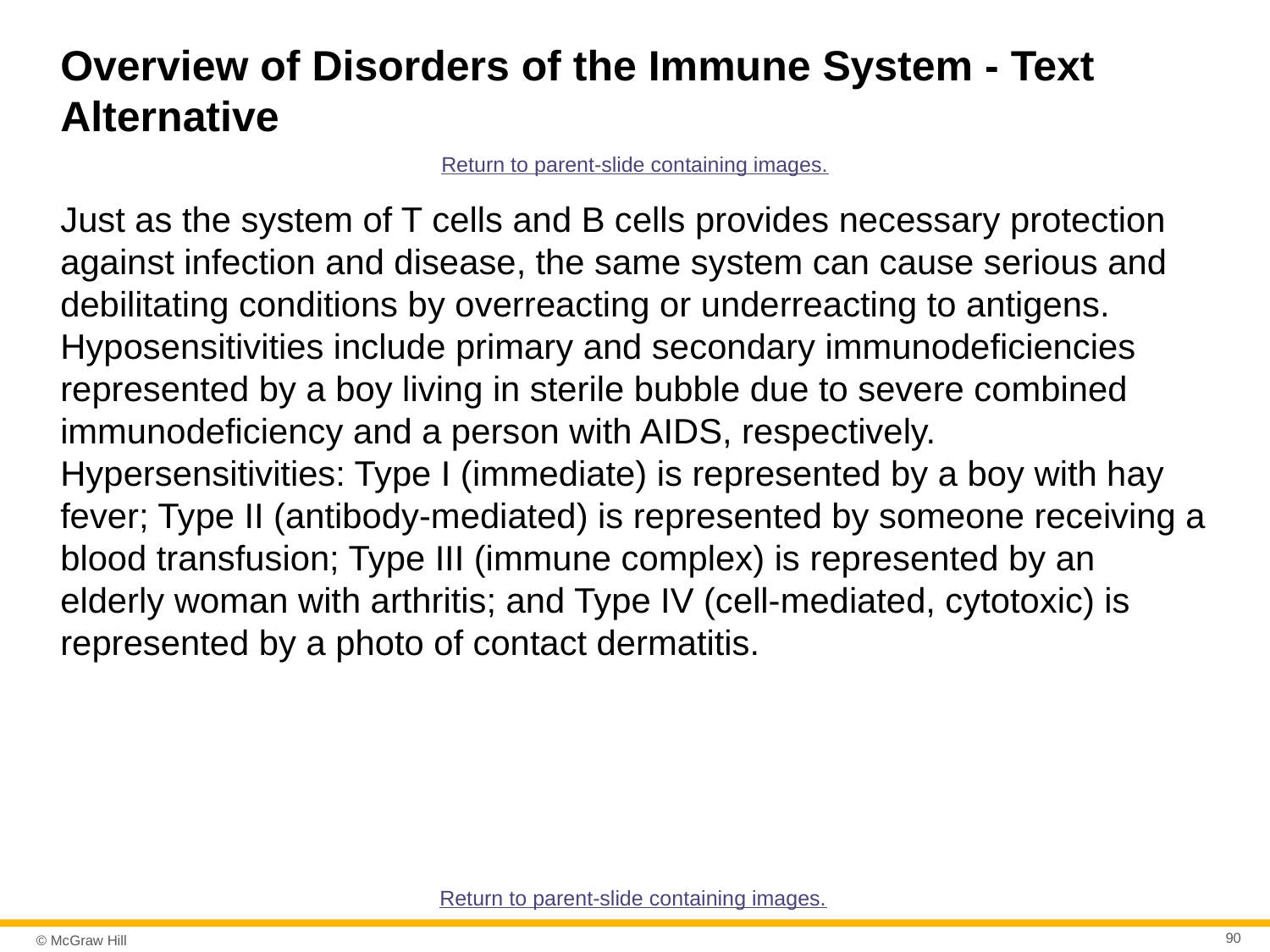

# Overview of Disorders of the Immune System - Text Alternative
Return to parent-slide containing images.
Just as the system of T cells and B cells provides necessary protection against infection and disease, the same system can cause serious and debilitating conditions by overreacting or underreacting to antigens. Hyposensitivities include primary and secondary immunodeficiencies represented by a boy living in sterile bubble due to severe combined immunodeficiency and a person with AIDS, respectively. Hypersensitivities: Type I (immediate) is represented by a boy with hay fever; Type II (antibody-mediated) is represented by someone receiving a blood transfusion; Type III (immune complex) is represented by an elderly woman with arthritis; and Type IV (cell-mediated, cytotoxic) is represented by a photo of contact dermatitis.
Return to parent-slide containing images.